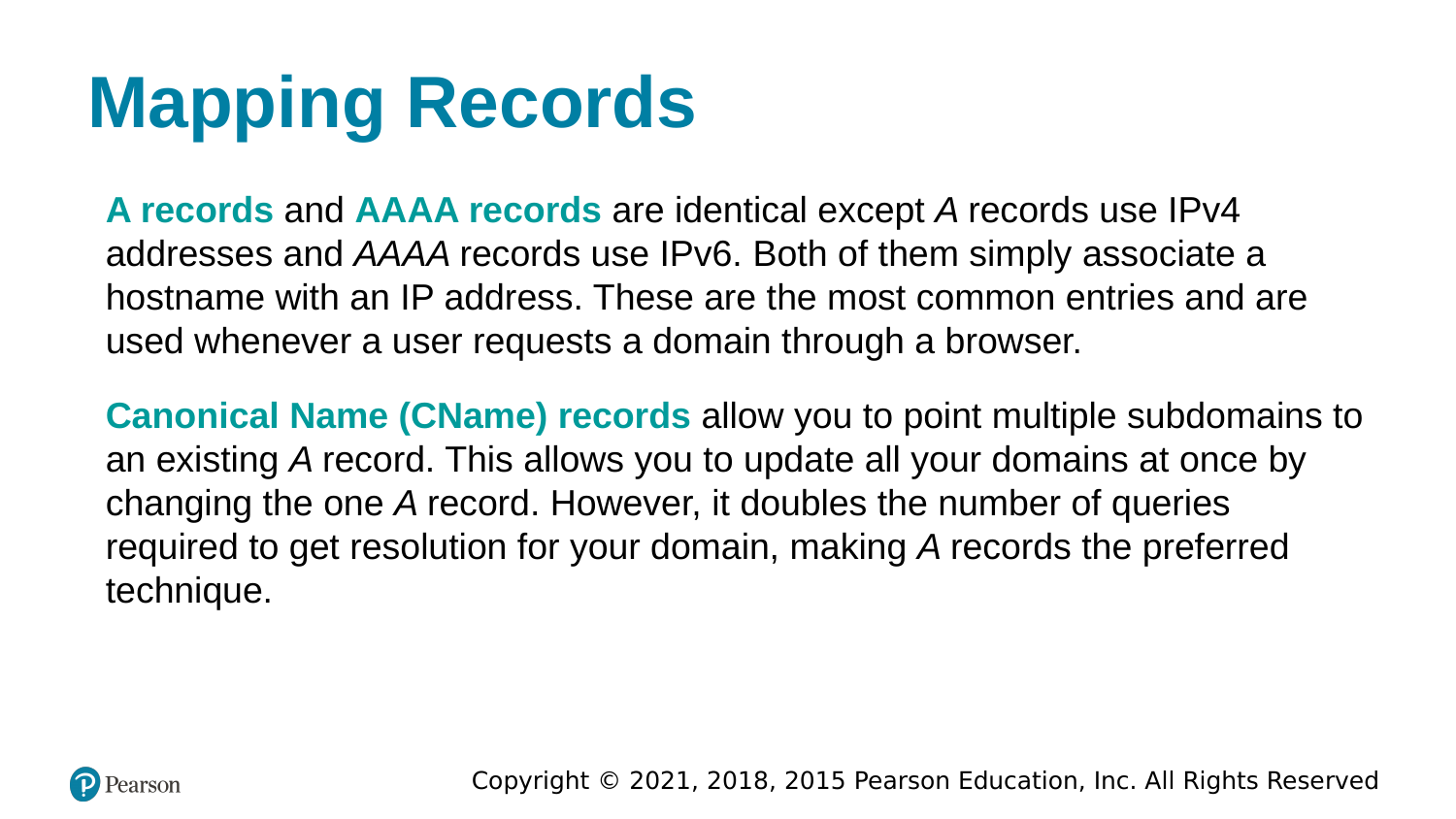

# Mapping Records
A records and AAAA records are identical except A records use IPv4 addresses and AAAA records use IPv6. Both of them simply associate a hostname with an IP address. These are the most common entries and are used whenever a user requests a domain through a browser.
Canonical Name (CName) records allow you to point multiple subdomains to an existing A record. This allows you to update all your domains at once by changing the one A record. However, it doubles the number of queries required to get resolution for your domain, making A records the preferred technique.